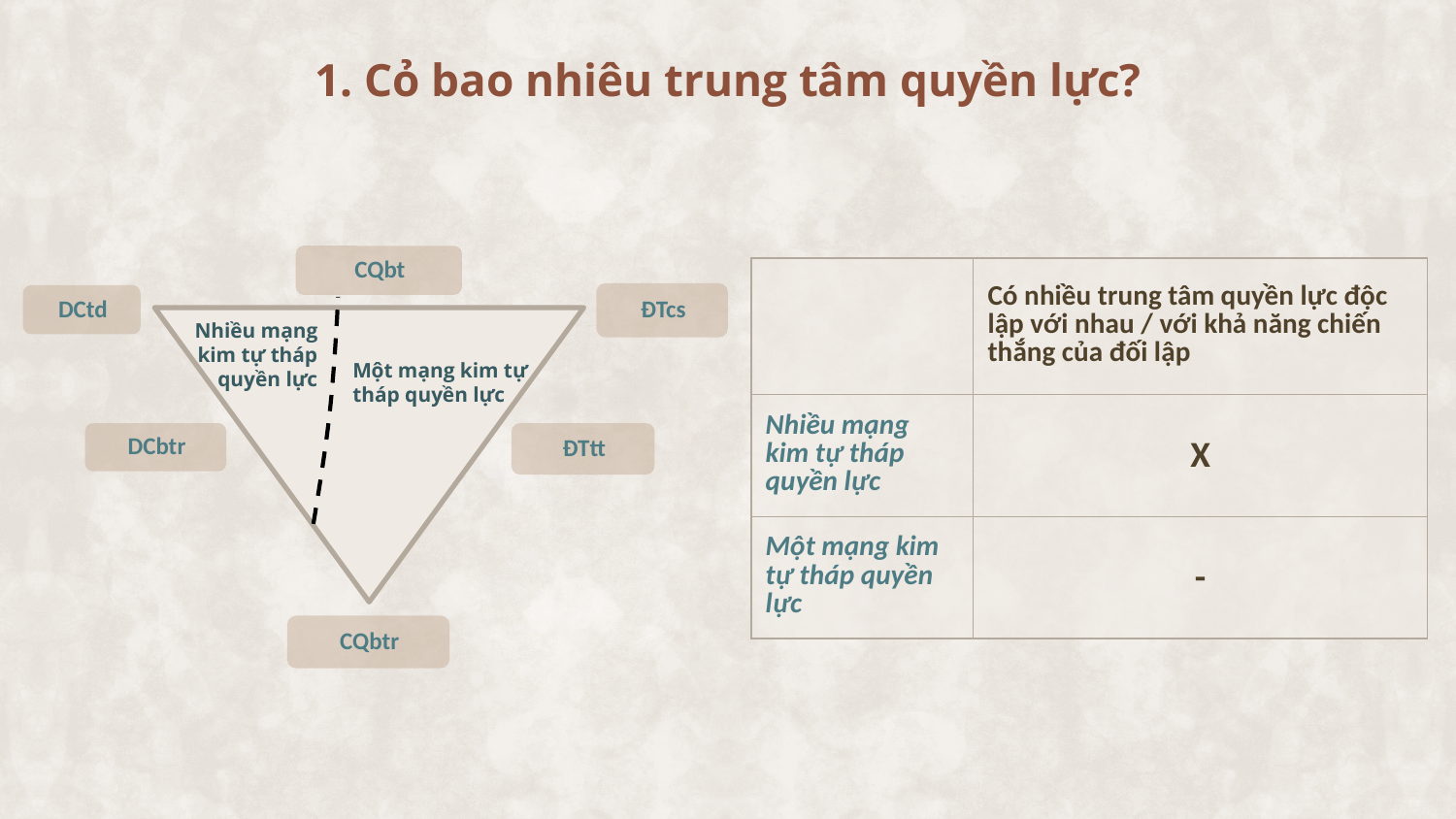

# 1. Cỏ bao nhiêu trung tâm quyền lực?

ĐTcs
DCtd
CQbtr
CQbt
ĐTtt
DCbtr
|  | Có nhiều trung tâm quyền lực độc lập với nhau / với khả năng chiến thắng của đối lập |
| --- | --- |
| Nhiều mạng kim tự tháp quyền lực | X |
| Một mạng kim tự tháp quyền lực | - |

Nhiều mạng kim tự tháp quyền lực
Một mạng kim tự tháp quyền lực